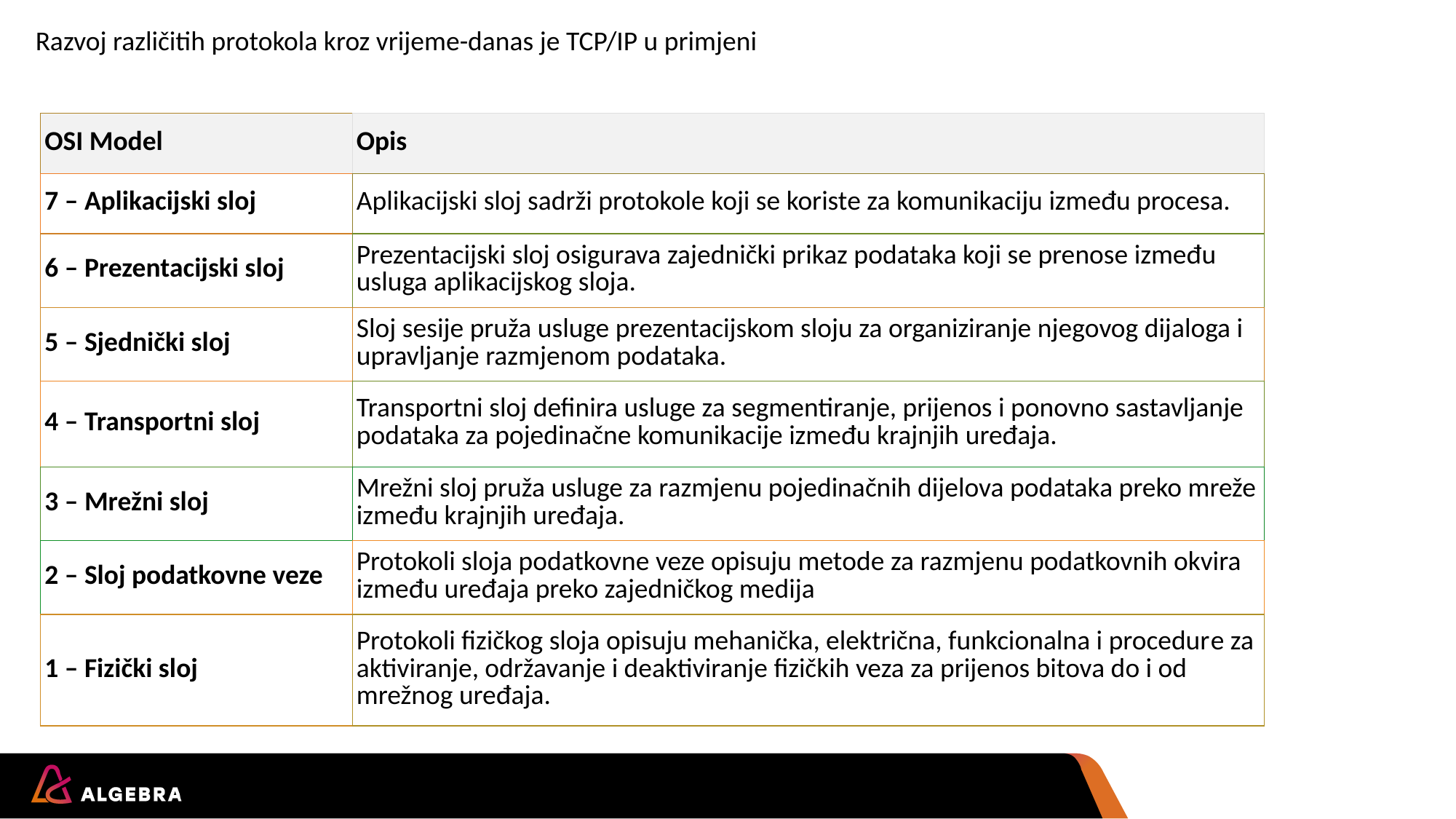

Razvoj različitih protokola kroz vrijeme-danas je TCP/IP u primjeni
| OSI Model | Opis |
| --- | --- |
| 7 – Aplikacijski sloj | Aplikacijski sloj sadrži protokole koji se koriste za komunikaciju između procesa. |
| 6 – Prezentacijski sloj | Prezentacijski sloj osigurava zajednički prikaz podataka koji se prenose između usluga aplikacijskog sloja. |
| 5 – Sjednički sloj | Sloj sesije pruža usluge prezentacijskom sloju za organiziranje njegovog dijaloga i upravljanje razmjenom podataka. |
| 4 – Transportni sloj | Transportni sloj definira usluge za segmentiranje, prijenos i ponovno sastavljanje podataka za pojedinačne komunikacije između krajnjih uređaja. |
| 3 – Mrežni sloj | Mrežni sloj pruža usluge za razmjenu pojedinačnih dijelova podataka preko mreže između krajnjih uređaja. |
| 2 – Sloj podatkovne veze | Protokoli sloja podatkovne veze opisuju metode za razmjenu podatkovnih okvira između uređaja preko zajedničkog medija |
| 1 – Fizički sloj | Protokoli fizičkog sloja opisuju mehanička, električna, funkcionalna i procedure za aktiviranje, održavanje i deaktiviranje fizičkih veza za prijenos bitova do i od mrežnog uređaja. |